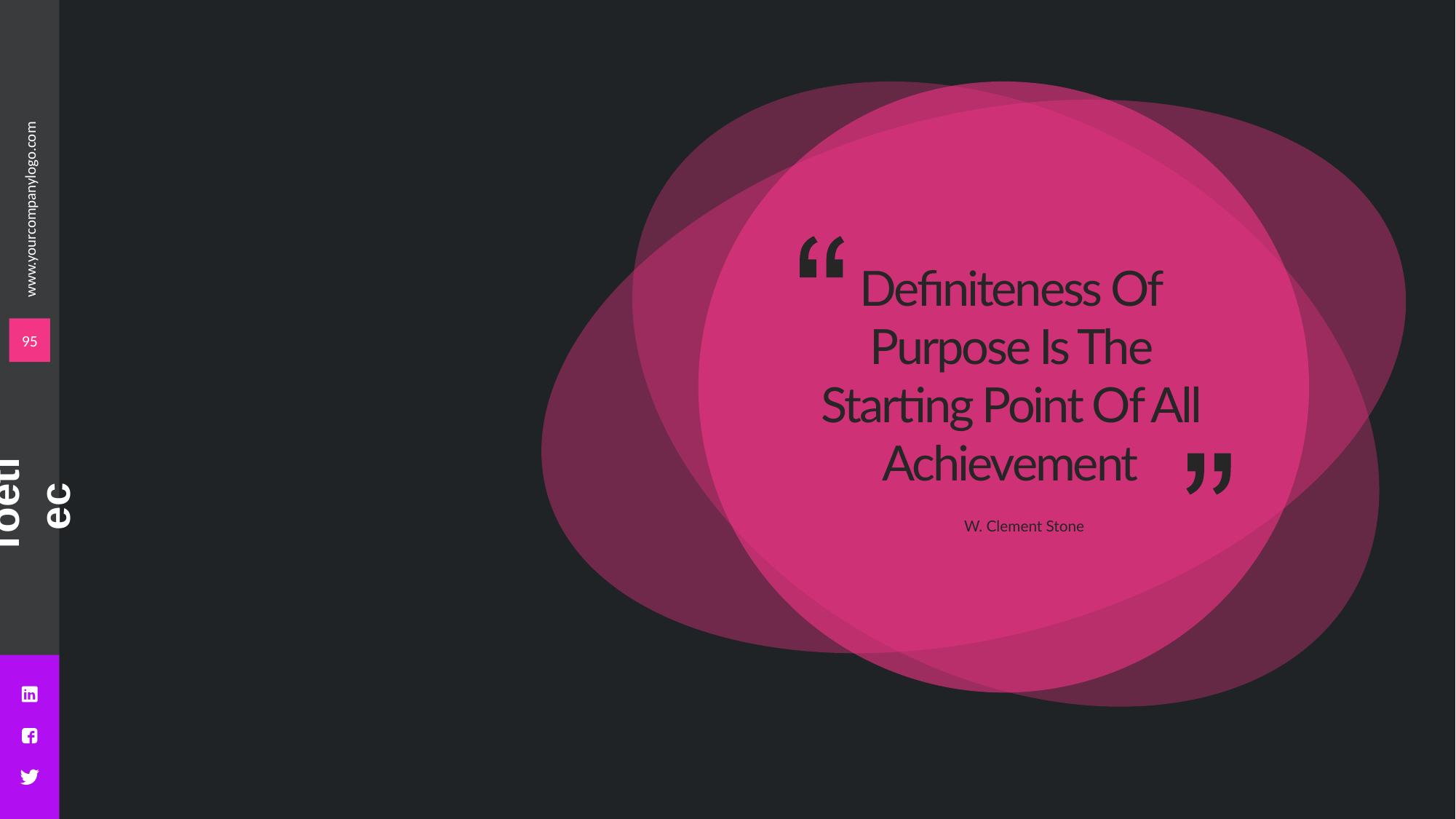

Definiteness Of Purpose Is The Starting Point Of All Achievement
95

W. Clement Stone